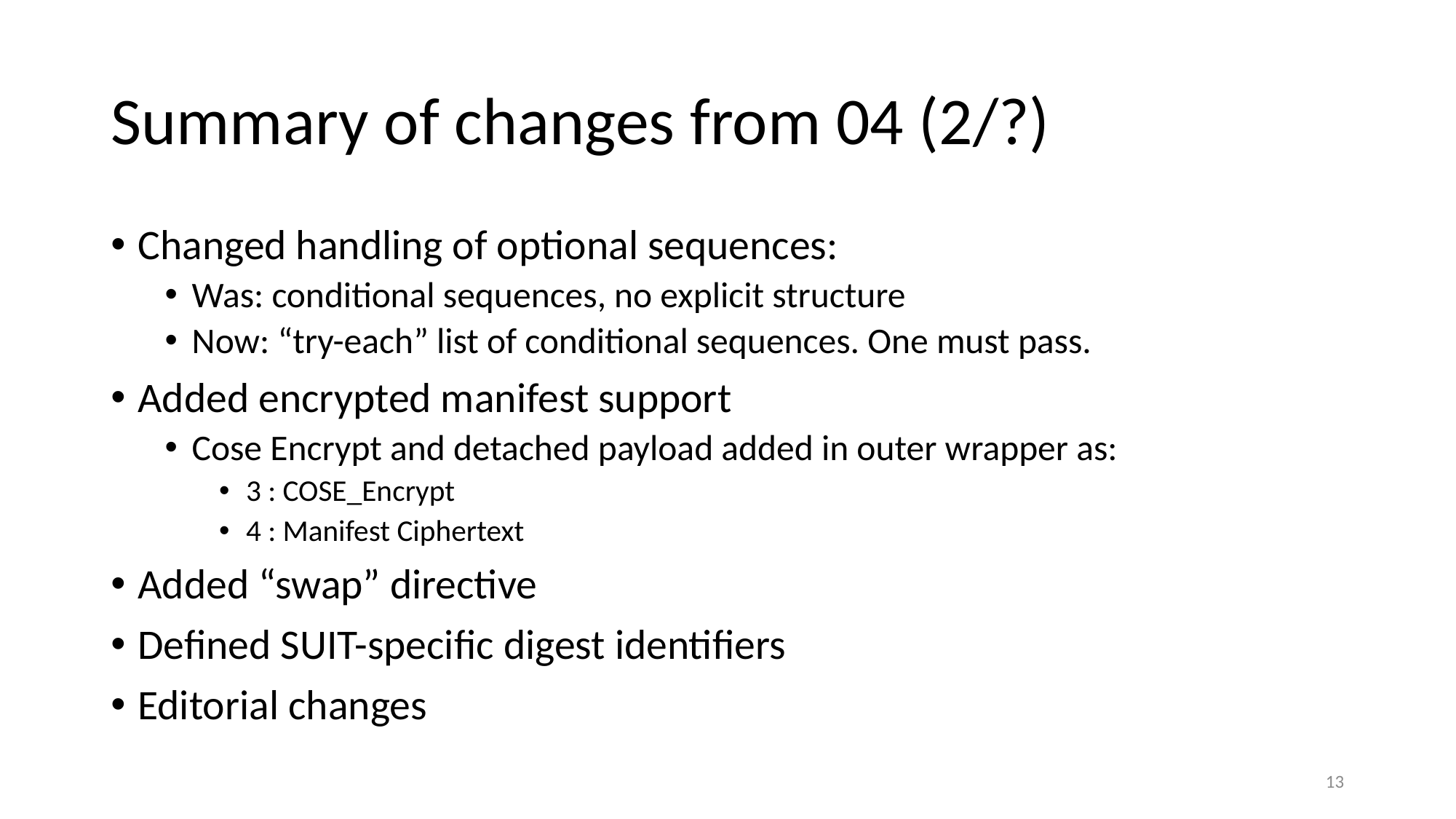

# Summary of changes from 04 (2/?)
Changed handling of optional sequences:
Was: conditional sequences, no explicit structure
Now: “try-each” list of conditional sequences. One must pass.
Added encrypted manifest support
Cose Encrypt and detached payload added in outer wrapper as:
3 : COSE_Encrypt
4 : Manifest Ciphertext
Added “swap” directive
Defined SUIT-specific digest identifiers
Editorial changes
13